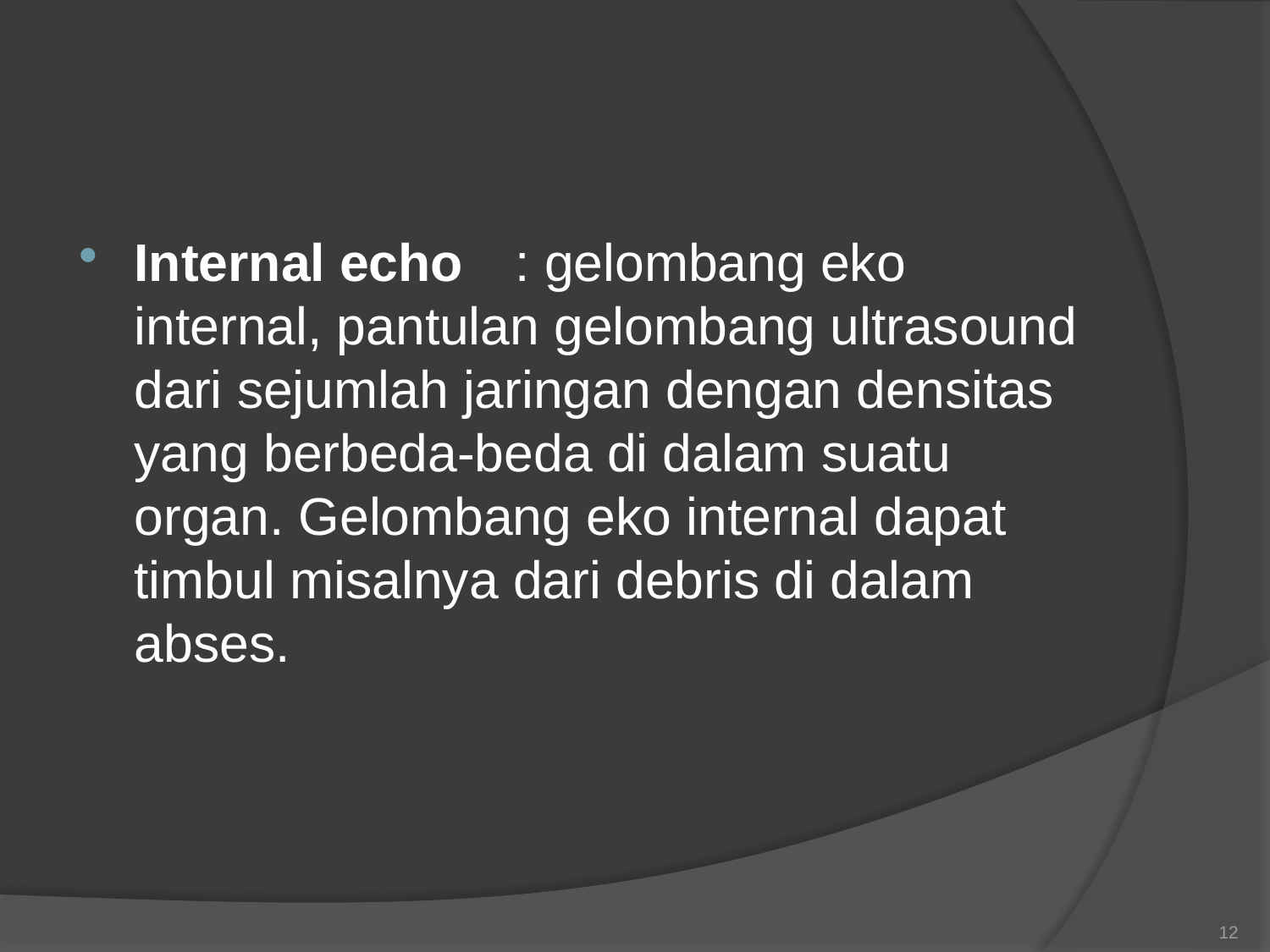

#
Internal echo	: gelombang eko internal, pantulan gelombang ultrasound dari sejumlah jaringan dengan densitas yang berbeda-beda di dalam suatu organ. Gelombang eko internal dapat timbul misalnya dari debris di dalam abses.
12